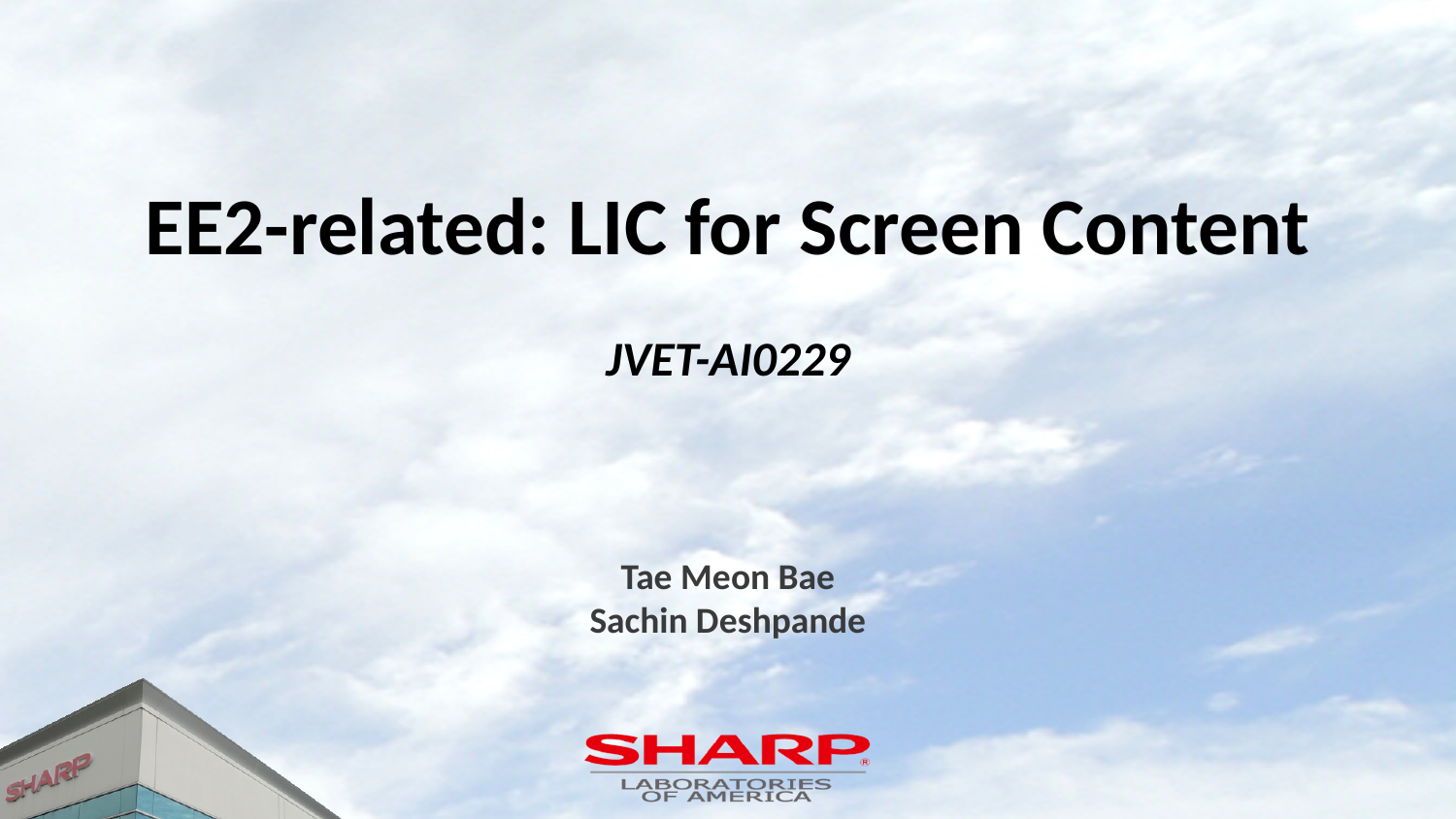

# EE2-related: LIC for Screen Content

JVET-AI0229
Tae Meon Bae
Sachin Deshpande